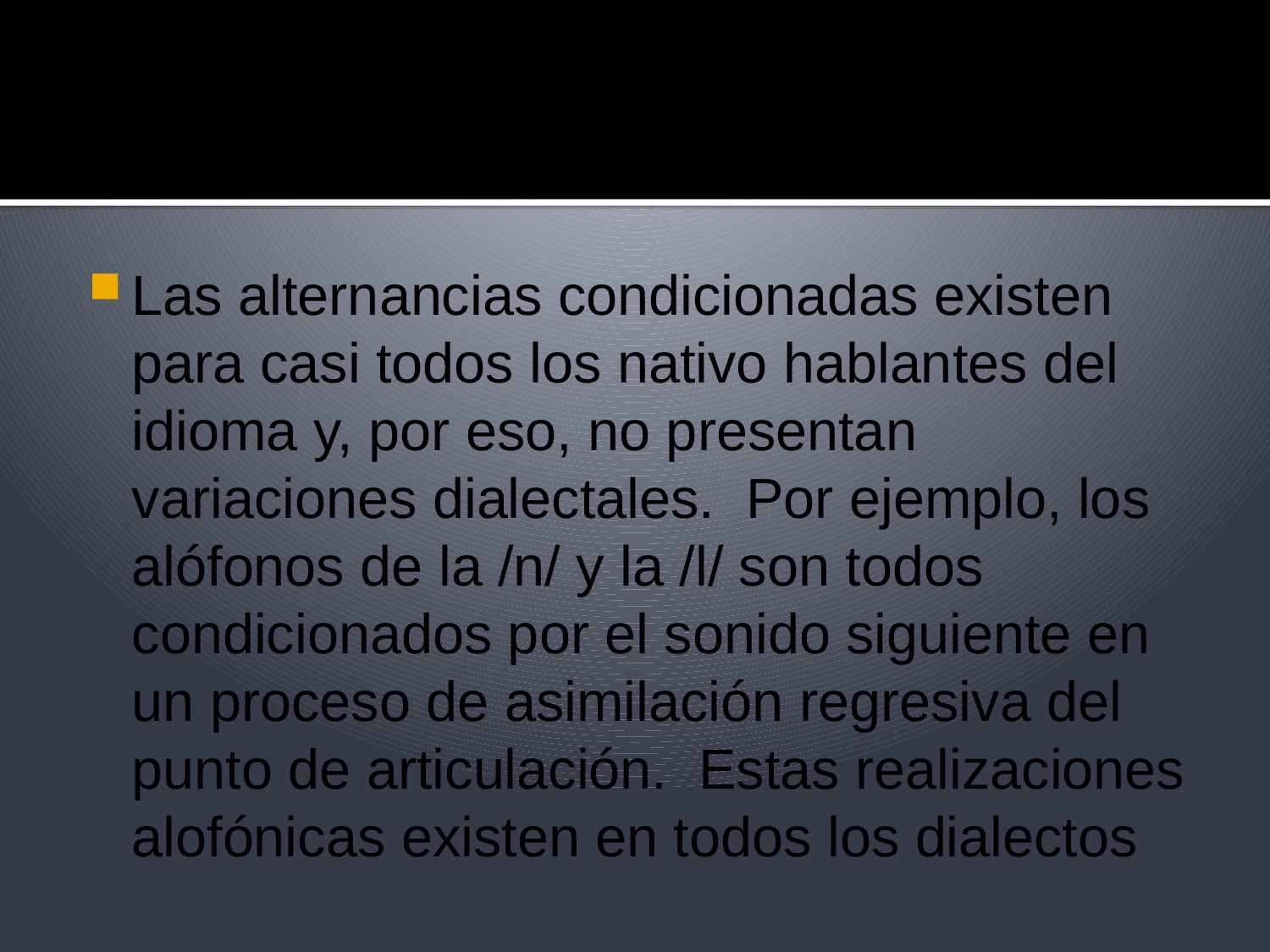

#
Las alternancias condicionadas existen para casi todos los nativo hablantes del idioma y, por eso, no presentan variaciones dialectales.  Por ejemplo, los alófonos de la /n/ y la /l/ son todos condicionados por el sonido siguiente en un proceso de asimilación regresiva del punto de articulación.  Estas realizaciones alofónicas existen en todos los dialectos